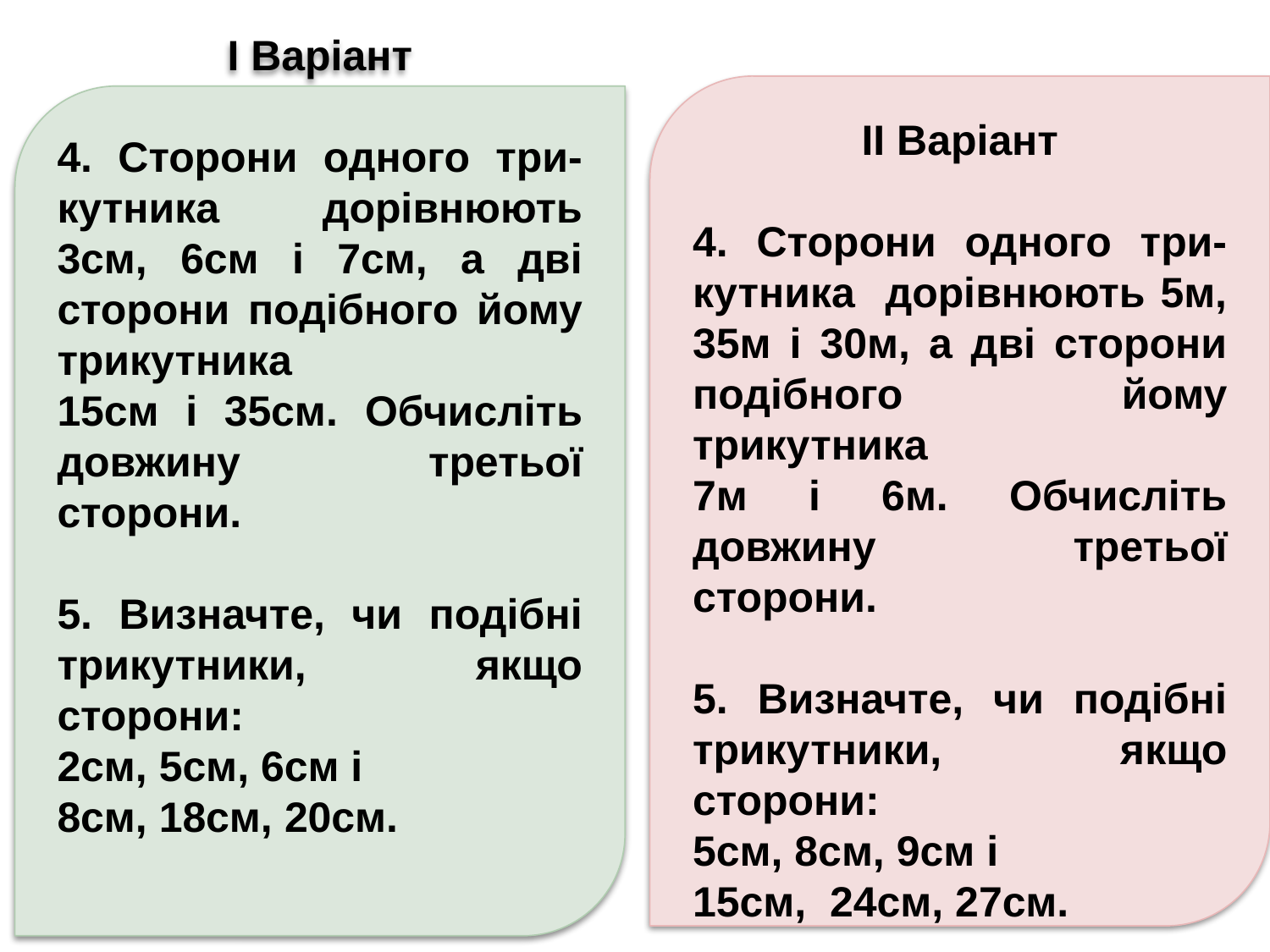

ІІ Варіант

4. Сторони одного три-кутника  дорівнюють 5м, 35м і 30м, а дві сторони подібного йому трикутника
7м і 6м. Обчисліть довжину третьої сторони.

5. Визначте, чи подібні трикутники, якщо сторони:
5см, 8см, 9см і
15см,  24см, 27см.

І Варіант

4. Сторони одного три-кутника  дорівнюють 3см, 6см і 7см, а дві сторони подібного йому трикутника
15см і 35см. Обчисліть довжину третьої сторони.

5. Визначте, чи подібні трикутники, якщо сторони:
2см, 5см, 6см і
8см, 18см, 20см.